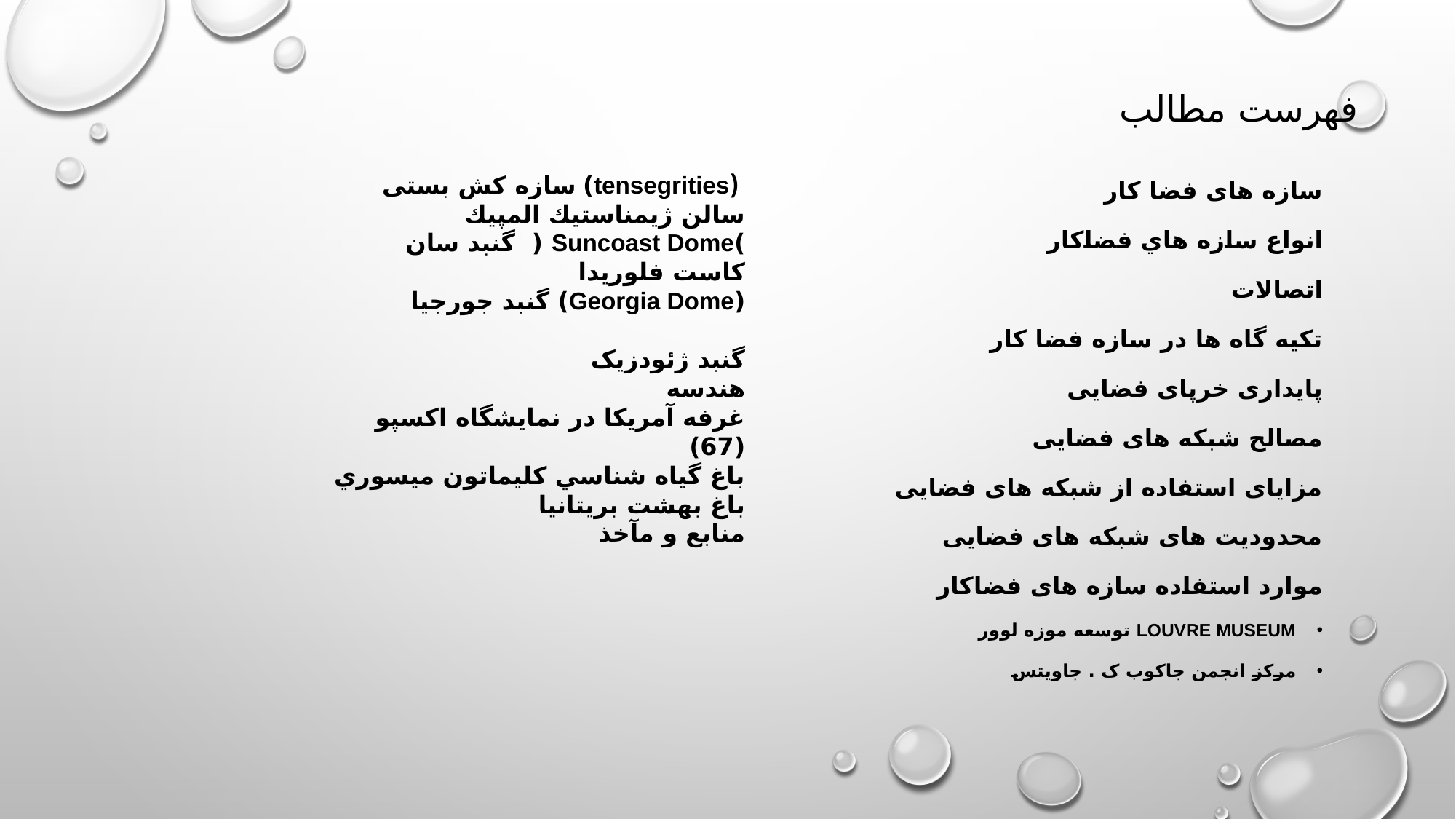

# فهرست مطالب
 (tensegrities) سازه کش بستی
سالن ژيمناستيك المپيك
)Suncoast Dome (  گنبد سان کاست فلوریدا
(Georgia Dome) گنبد جورجیا

گنبد ژئودزیک
هندسه
غرفه آمريكا در نمايشگاه اكسپو (67)
باغ گياه شناسي كليماتون ميسوري
باغ بهشت بریتانیا
منابع و مآخذ

سازه های فضا کار
انواع سازه هاي فضاكار
اتصالات
تكيه گاه ها در سازه فضا کار
پایداری خرپای فضایی
مصالح شبکه های فضایی
مزایای استفاده از شبکه های فضایی
محدودیت های شبکه های فضایی
موارد استفاده سازه های فضاکار
Louvre Museum توسعه موزه لوور
مرکز انجمن جاکوب ک . جاویتس